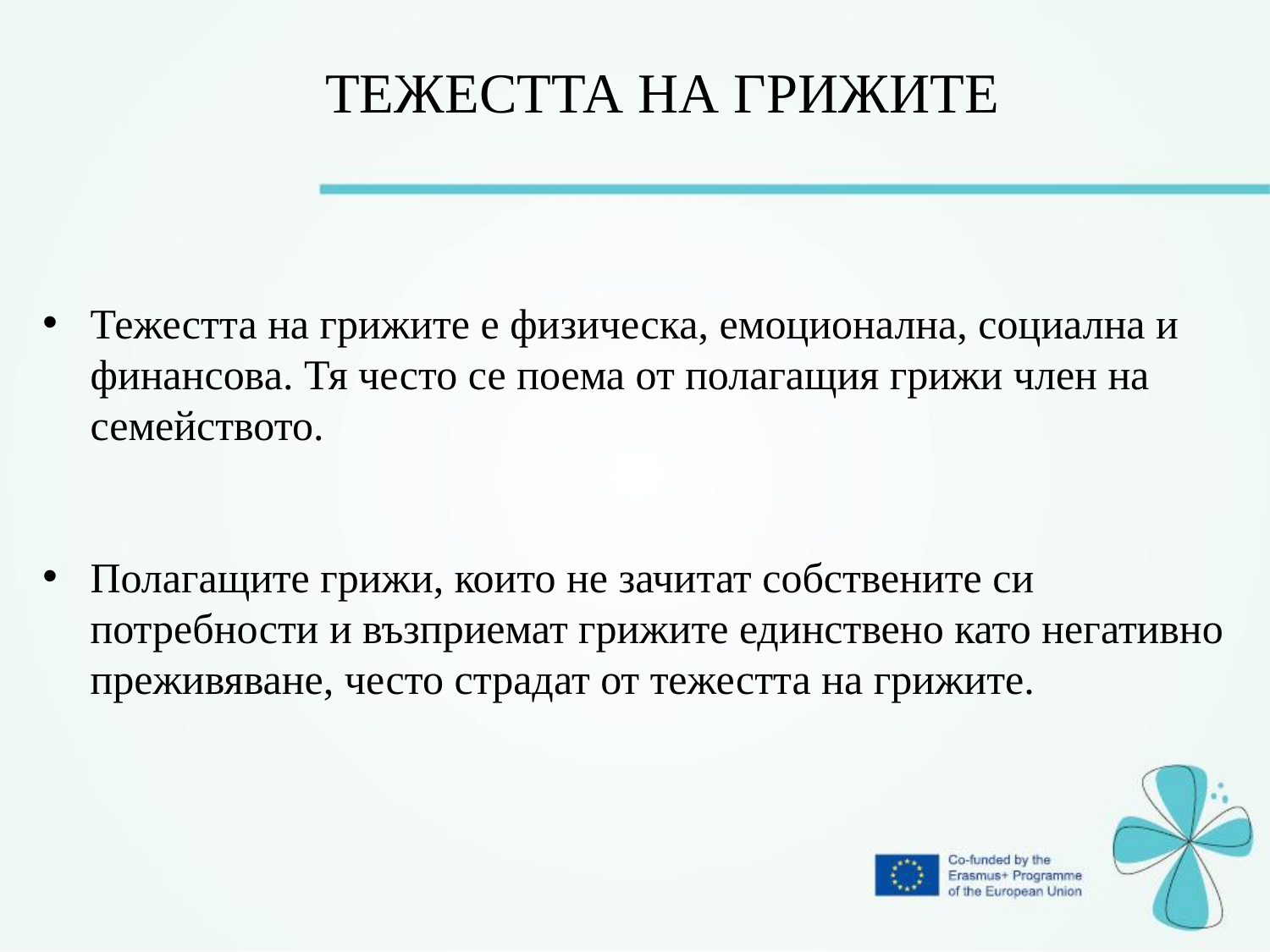

ТЕЖЕСТТА НА ГРИЖИТЕ
Тежестта на грижите е физическа, емоционална, социална и финансова. Тя често се поема от полагащия грижи член на семейството.

Полагащите грижи, които не зачитат собствените си потребности и възприемат грижите единствено като негативно преживяване, често страдат от тежестта на грижите.